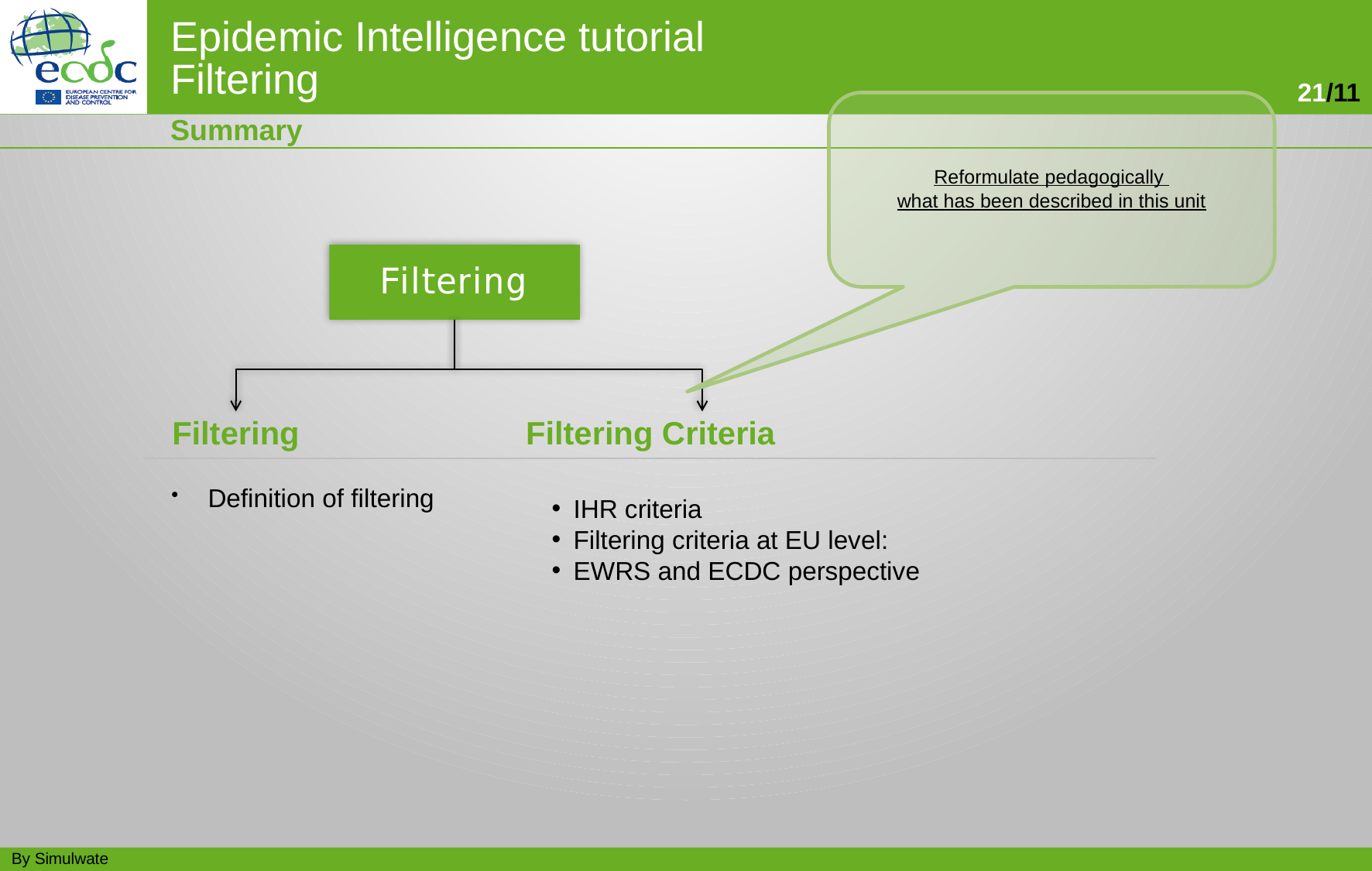

Reformulate pedagogically
what has been described in this unit
Summary
Filtering
Filtering
Filtering Criteria
Definition of filtering
IHR criteria
Filtering criteria at EU level:
EWRS and ECDC perspective